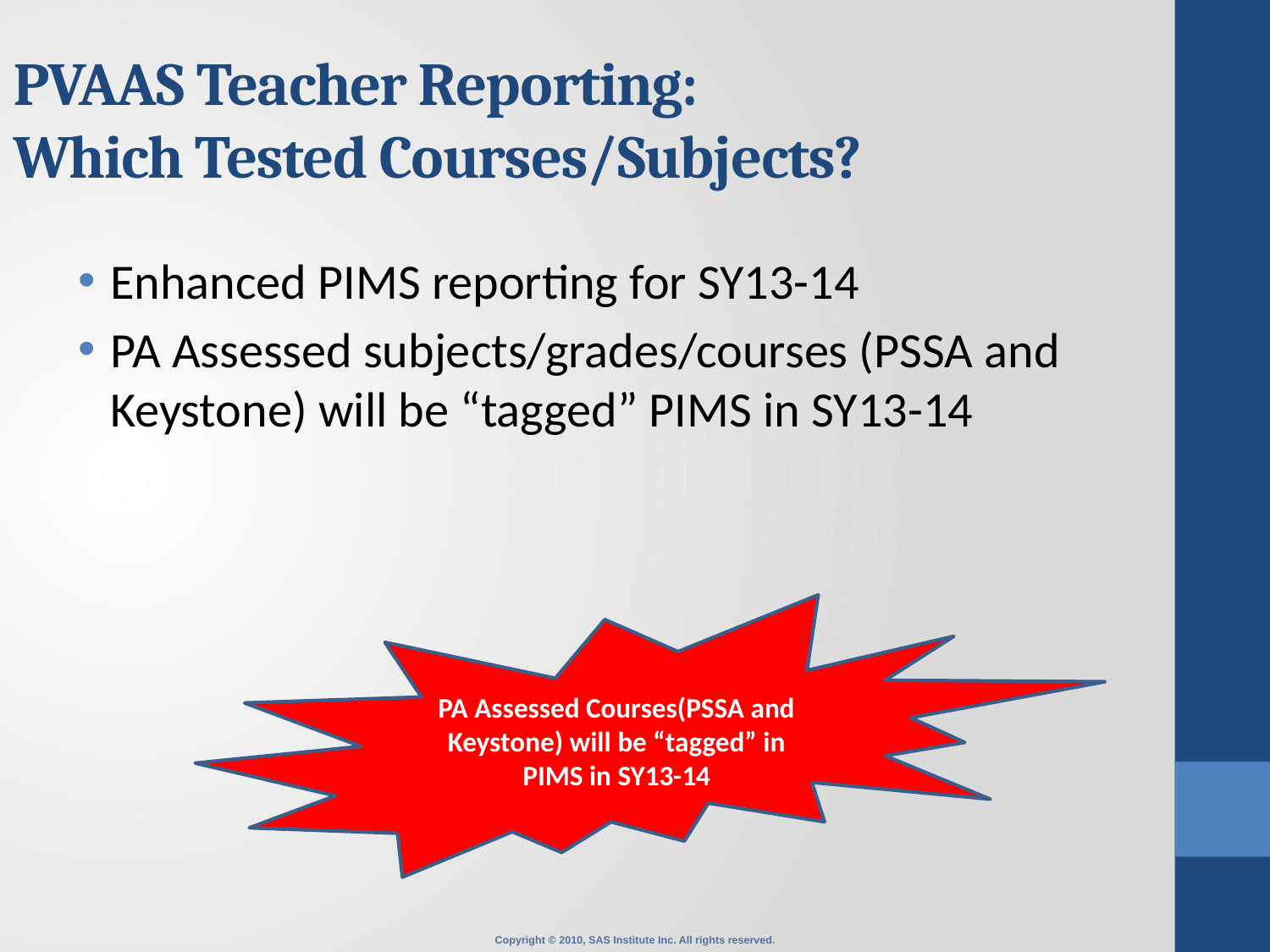

# PVAAS Teacher Reporting: Which Tested Courses/Subjects?
Enhanced PIMS reporting for SY13-14
PA Assessed subjects/grades/courses (PSSA and Keystone) will be “tagged” PIMS in SY13-14

PA Assessed Courses(PSSA and Keystone) will be “tagged” in PIMS in SY13-14